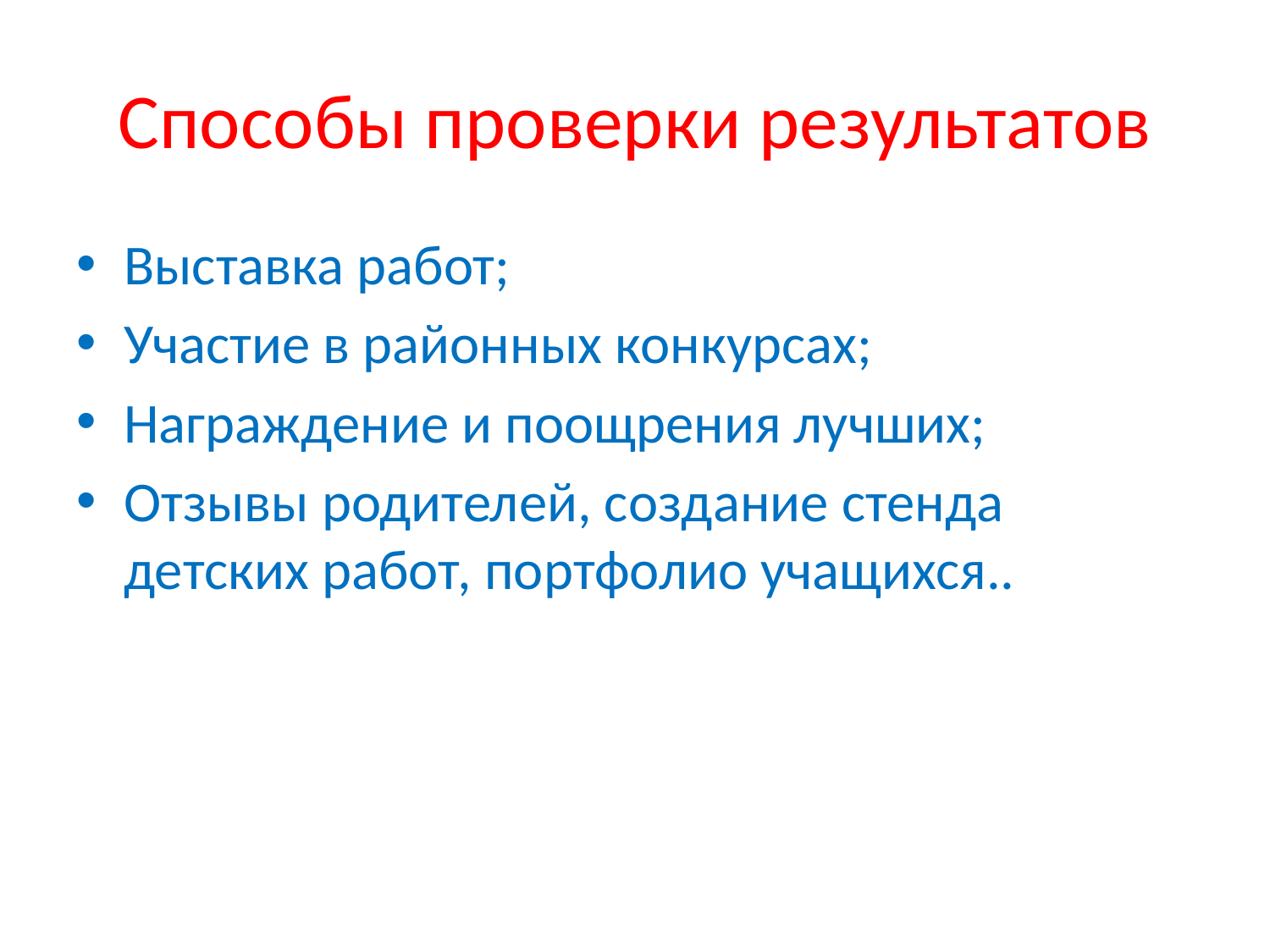

# Способы проверки результатов
Выставка работ;
Участие в районных конкурсах;
Награждение и поощрения лучших;
Отзывы родителей, создание стенда детских работ, портфолио учащихся..